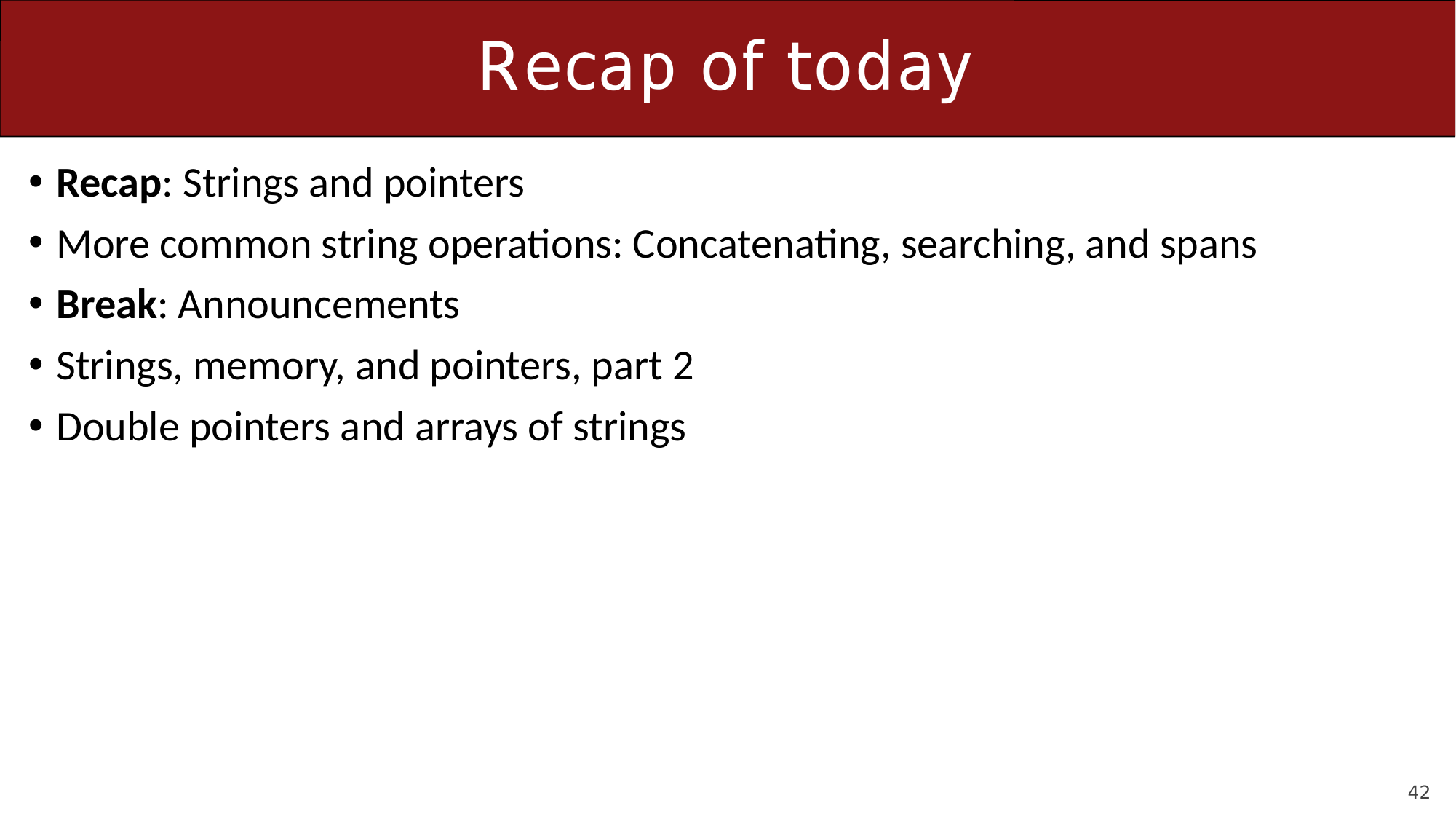

# Recap of today
Recap: Strings and pointers
More common string operations: Concatenating, searching, and spans
Break: Announcements
Strings, memory, and pointers, part 2
Double pointers and arrays of strings